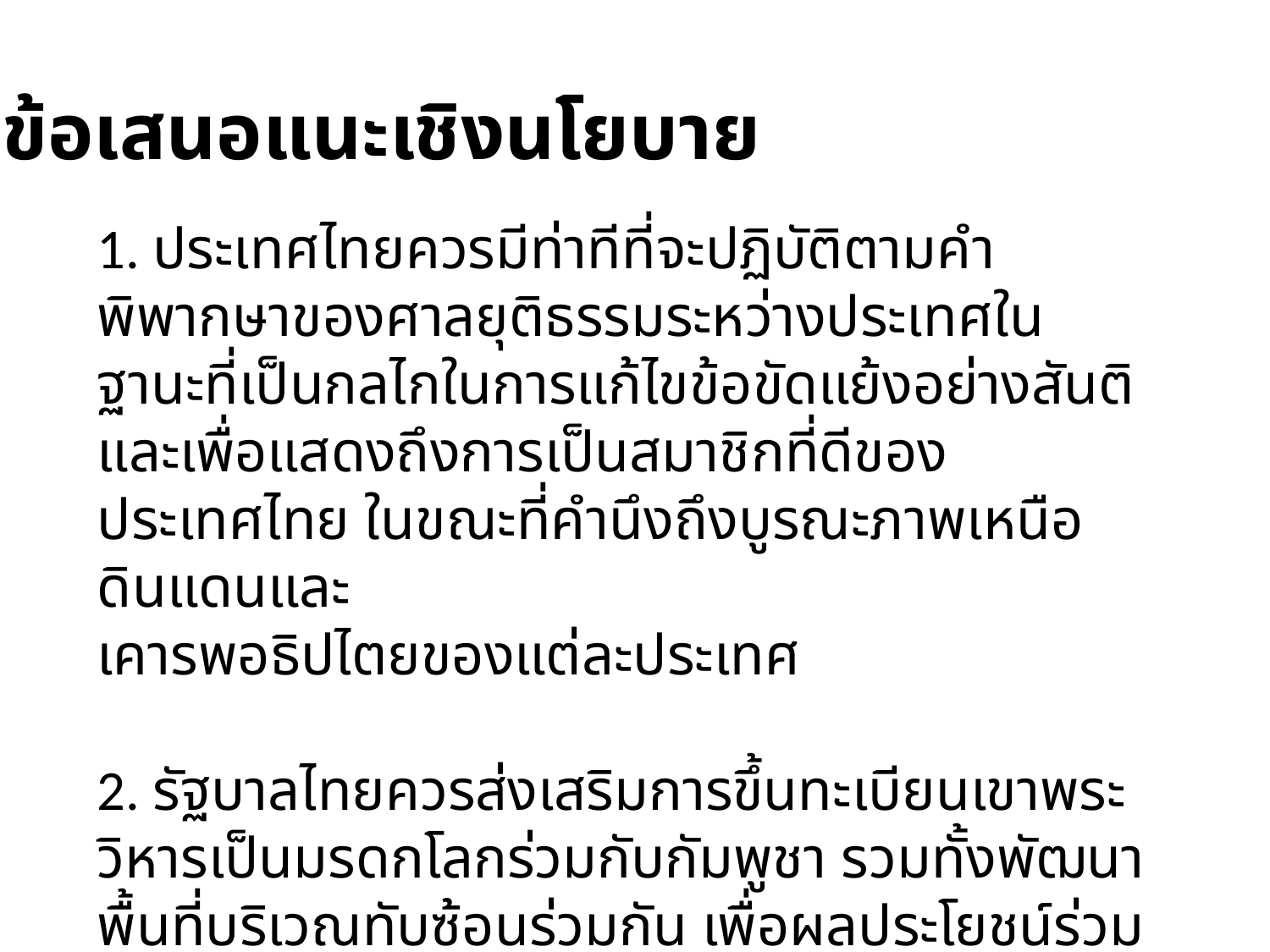

ข้อเสนอแนะเชิงนโยบาย
1. ประเทศไทยควรมีท่าทีที่จะปฏิบัติตามคำพิพากษาของศาลยุติธรรมระหว่างประเทศในฐานะที่เป็นกลไกในการแก้ไขข้อขัดแย้งอย่างสันติและเพื่อแสดงถึงการเป็นสมาชิกที่ดีของประเทศไทย ในขณะที่คำนึงถึงบูรณะภาพเหนือดินแดนและ
เคารพอธิปไตยของแต่ละประเทศ

2. รัฐบาลไทยควรส่งเสริมการขึ้นทะเบียนเขาพระวิหารเป็นมรดกโลกร่วมกับกัมพูชา รวมทั้งพัฒนาพื้นที่บริเวณทับซ้อนร่วมกัน เพื่อผลประโยชน์ร่วมกัน